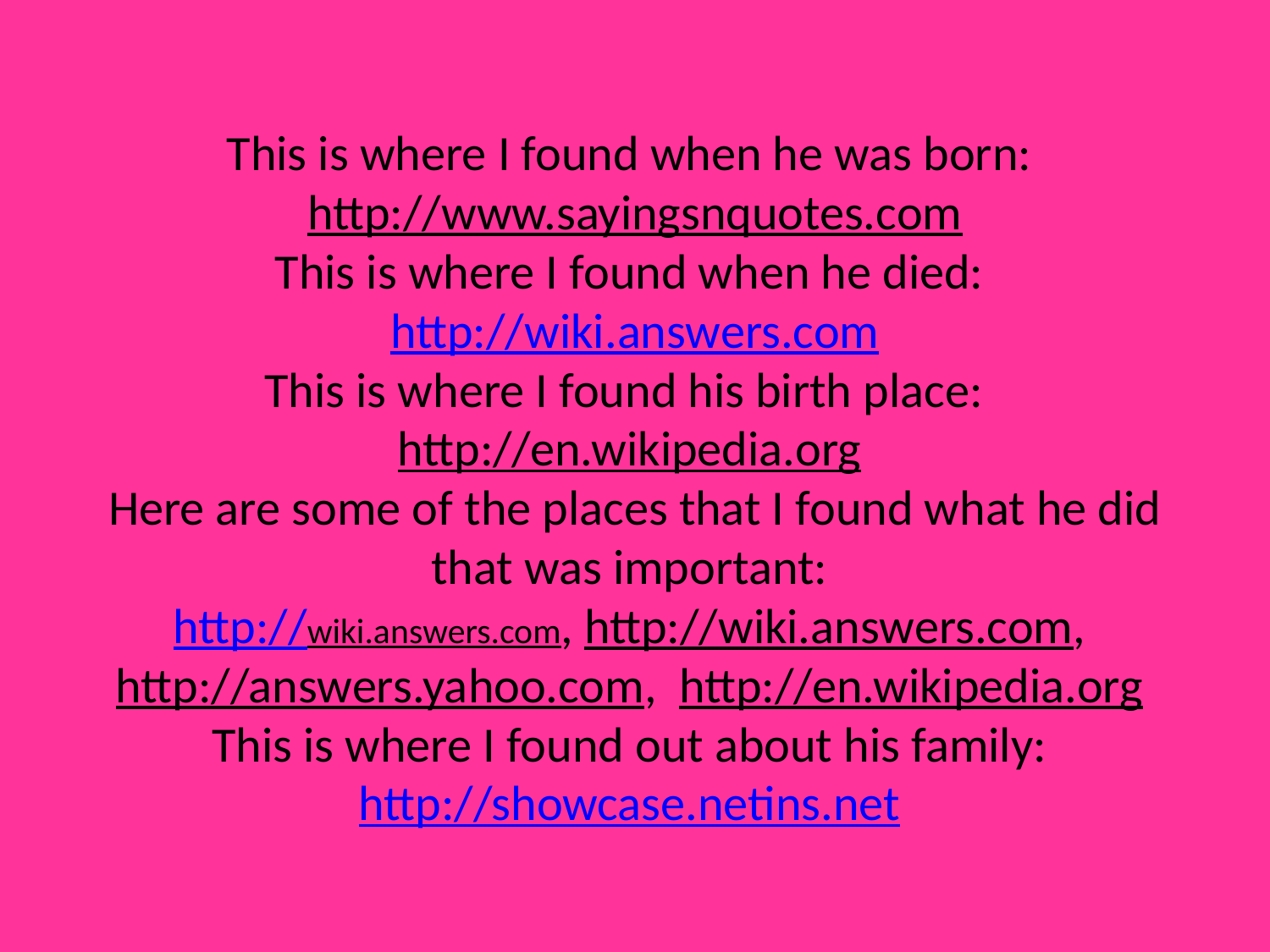

# This is where I found when he was born: http://www.sayingsnquotes.com This is where I found when he died: http://wiki.answers.com This is where I found his birth place:  http://en.wikipedia.org Here are some of the places that I found what he did that was important: http://wiki.answers.com, http://wiki.answers.com, http://answers.yahoo.com,  http://en.wikipedia.org This is where I found out about his family: http://showcase.netins.net